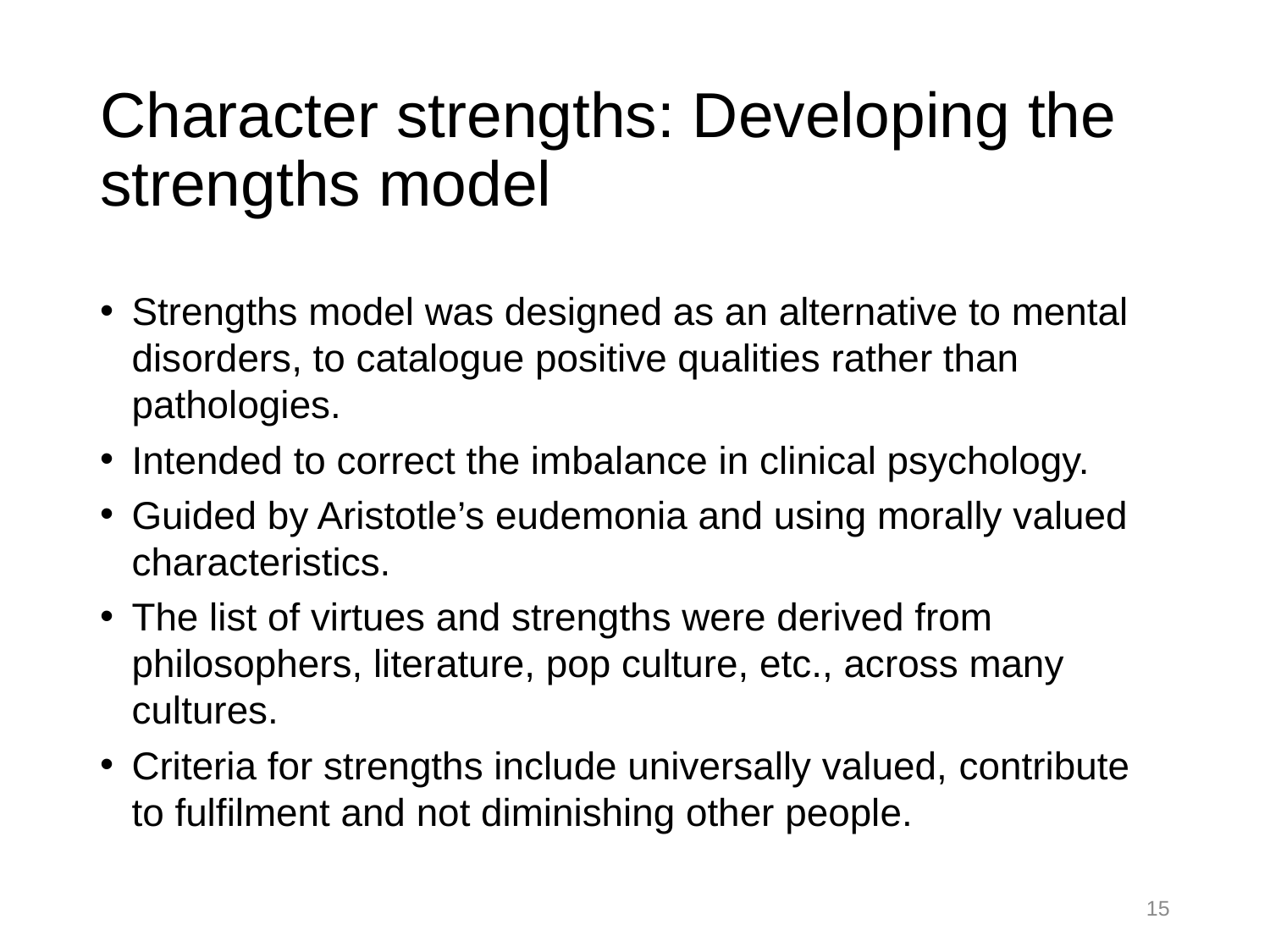

# Character strengths: Developing the strengths model
Strengths model was designed as an alternative to mental disorders, to catalogue positive qualities rather than pathologies.
Intended to correct the imbalance in clinical psychology.
Guided by Aristotle’s eudemonia and using morally valued characteristics.
The list of virtues and strengths were derived from philosophers, literature, pop culture, etc., across many cultures.
Criteria for strengths include universally valued, contribute to fulfilment and not diminishing other people.
15